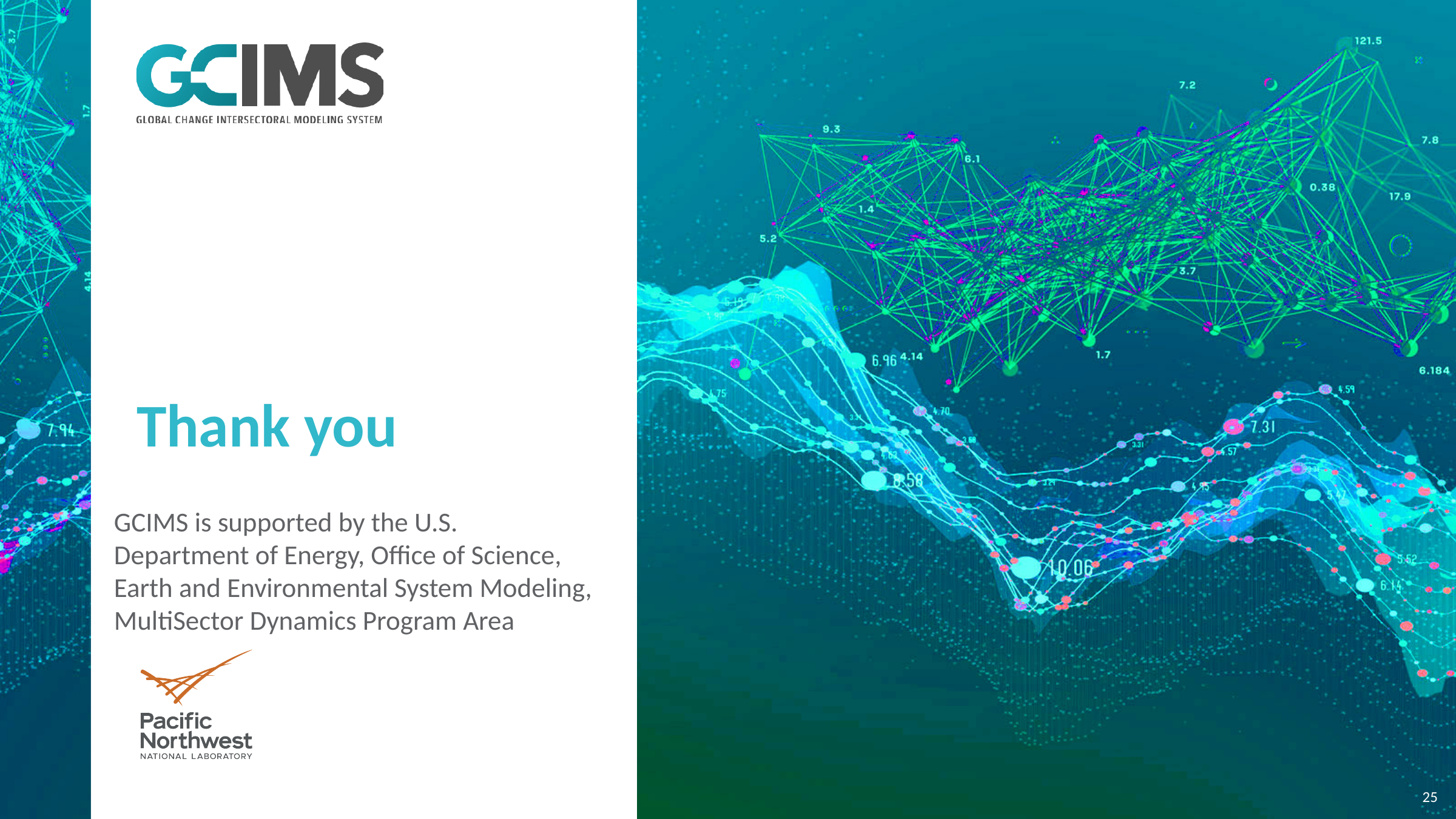

GCIMS is supported by the U.S. Department of Energy, Office of Science, Earth and Environmental System Modeling, MultiSector Dynamics Program Area
25